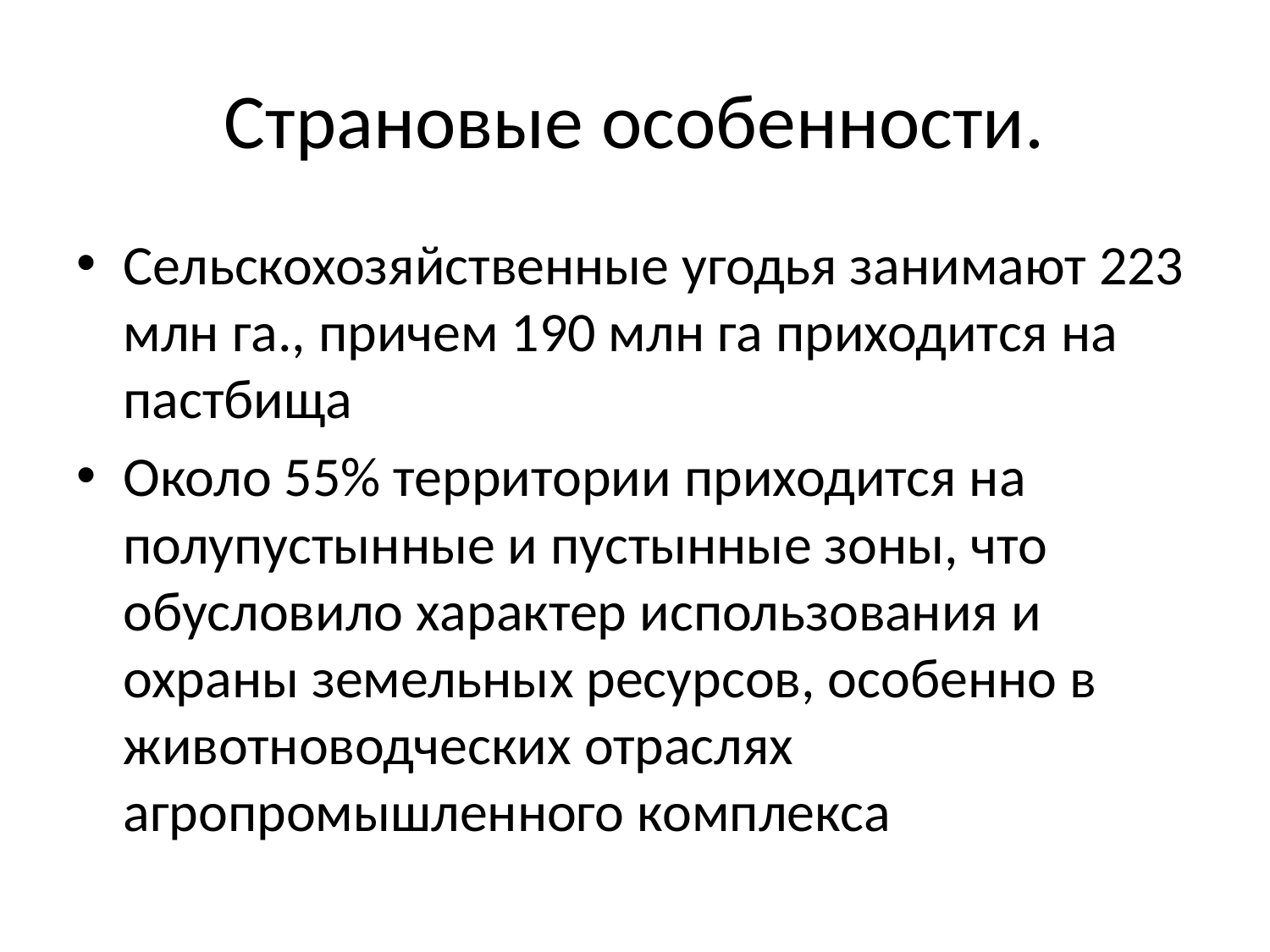

# Страновые особенности.
Сельскохозяйственные угодья занимают 223 млн га., причем 190 млн га приходится на пастбища
Около 55% территории приходится на полупустынные и пустынные зоны, что обусловило характер использования и охраны земельных ресурсов, особенно в животноводческих отраслях агропромышленного комплекса